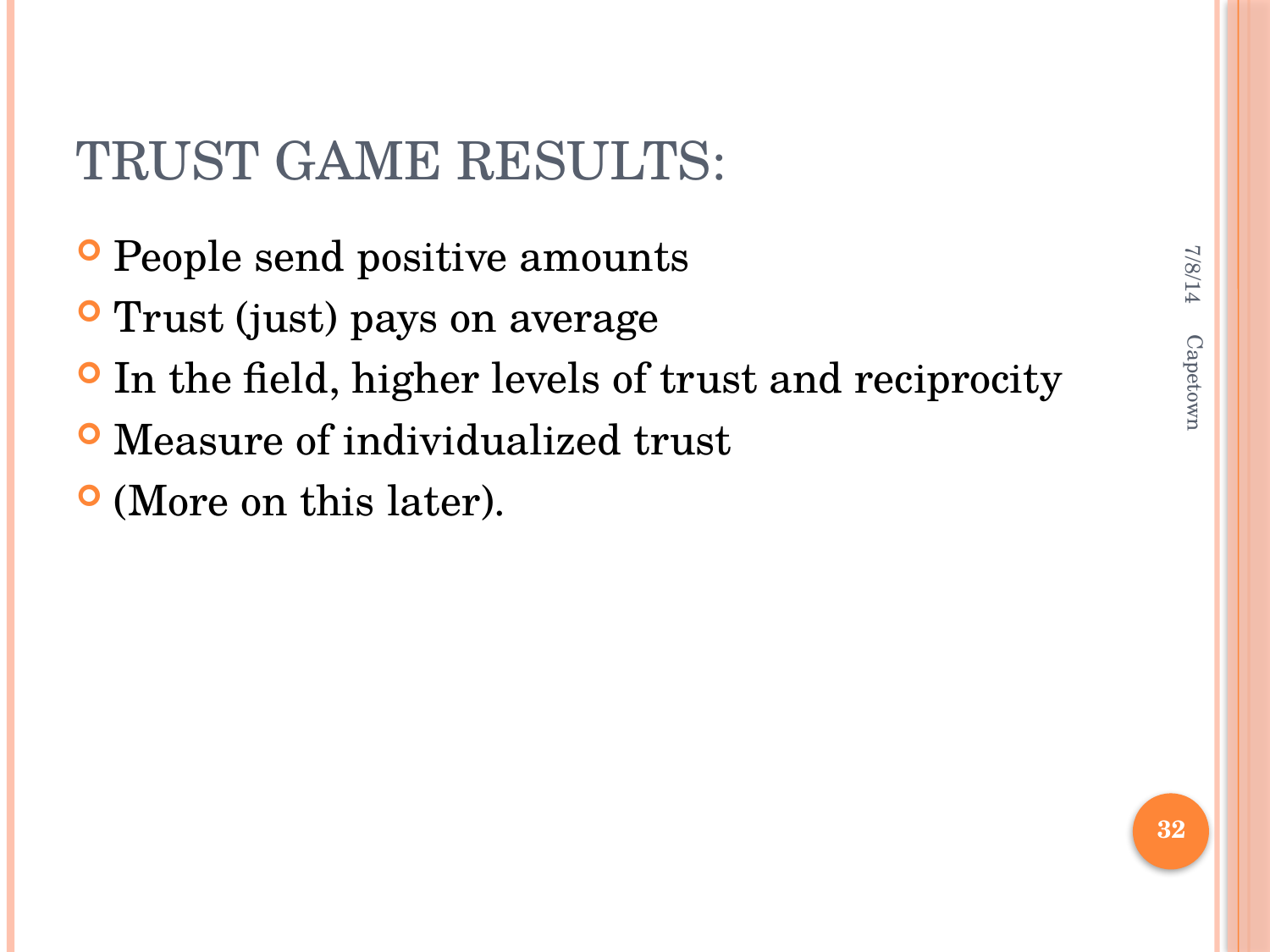

# Trust game results:
7/8/14
People send positive amounts
Trust (just) pays on average
In the field, higher levels of trust and reciprocity
Measure of individualized trust
(More on this later).

Capetown
32